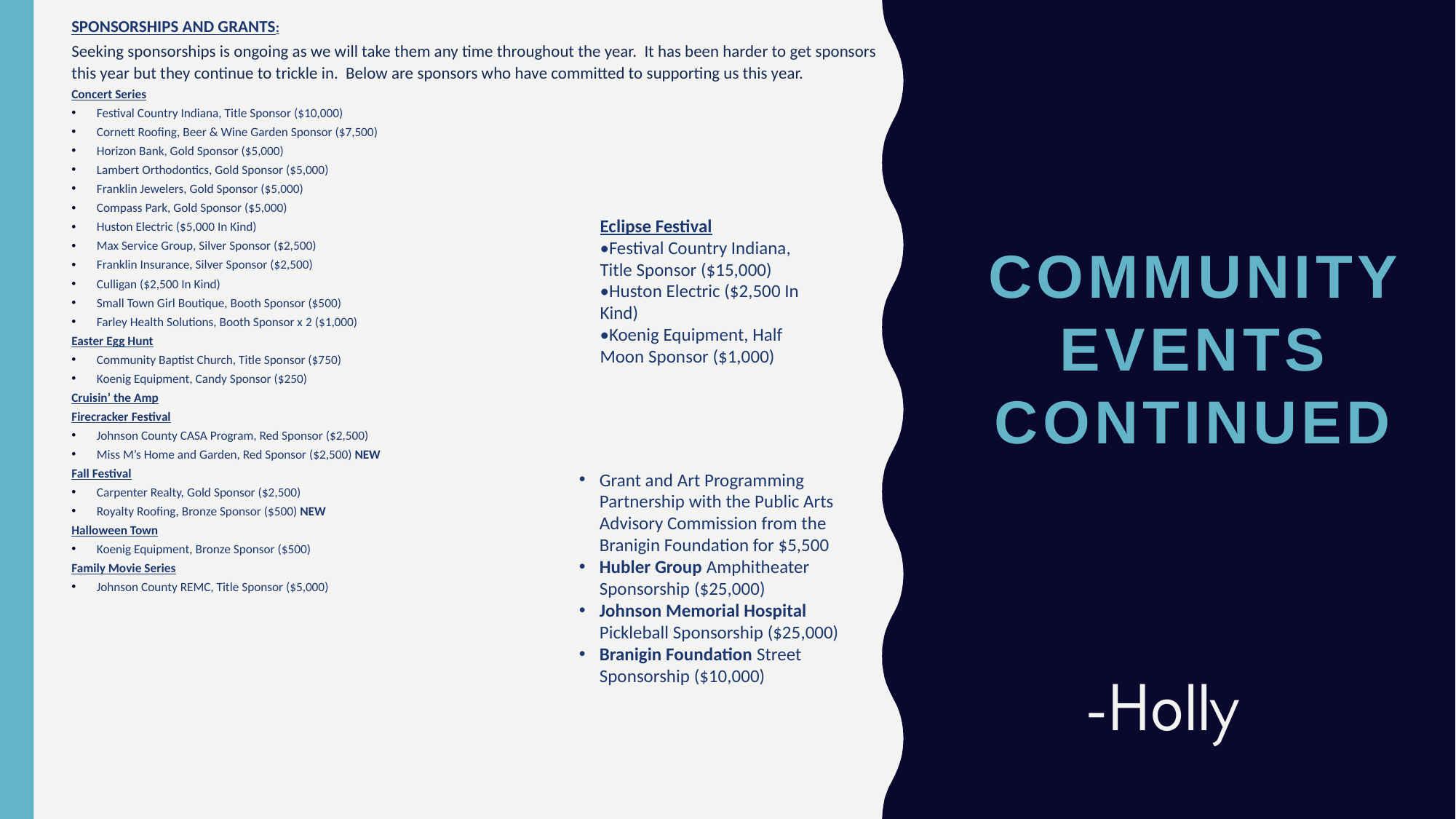

SPONSORSHIPS AND GRANTS:
Seeking sponsorships is ongoing as we will take them any time throughout the year.  It has been harder to get sponsors this year but they continue to trickle in.  Below are sponsors who have committed to supporting us this year.
Concert Series
Festival Country Indiana, Title Sponsor ($10,000)
Cornett Roofing, Beer & Wine Garden Sponsor ($7,500)
Horizon Bank, Gold Sponsor ($5,000)
Lambert Orthodontics, Gold Sponsor ($5,000)
Franklin Jewelers, Gold Sponsor ($5,000)
Compass Park, Gold Sponsor ($5,000)
Huston Electric ($5,000 In Kind)
Max Service Group, Silver Sponsor ($2,500)
Franklin Insurance, Silver Sponsor ($2,500)
Culligan ($2,500 In Kind)
Small Town Girl Boutique, Booth Sponsor ($500)
Farley Health Solutions, Booth Sponsor x 2 ($1,000)
Easter Egg Hunt
Community Baptist Church, Title Sponsor ($750)
Koenig Equipment, Candy Sponsor ($250)
Cruisin’ the Amp
Firecracker Festival
Johnson County CASA Program, Red Sponsor ($2,500)
Miss M’s Home and Garden, Red Sponsor ($2,500) NEW
Fall Festival
Carpenter Realty, Gold Sponsor ($2,500)
Royalty Roofing, Bronze Sponsor ($500) NEW
Halloween Town
Koenig Equipment, Bronze Sponsor ($500)
Family Movie Series
Johnson County REMC, Title Sponsor ($5,000)

Eclipse Festival
•Festival Country Indiana, Title Sponsor ($15,000)
•Huston Electric ($2,500 In Kind)
•Koenig Equipment, Half Moon Sponsor ($1,000)
# Community events continued
Grant and Art Programming Partnership with the Public Arts Advisory Commission from the Branigin Foundation for $5,500
Hubler Group Amphitheater Sponsorship ($25,000)
Johnson Memorial Hospital Pickleball Sponsorship ($25,000)
Branigin Foundation Street Sponsorship ($10,000)

-Holly